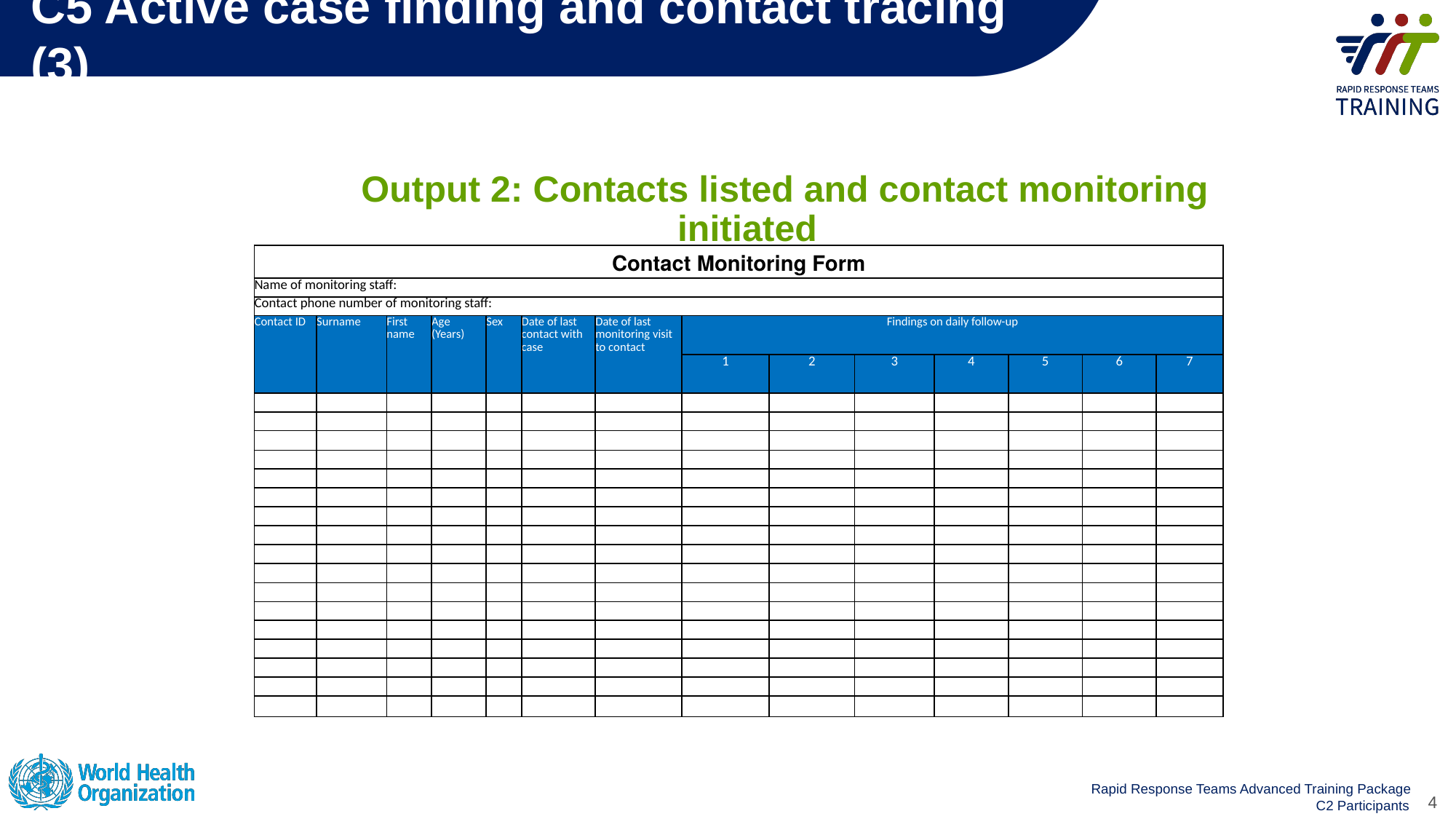

# C5 Active case finding and contact tracing (3)
Output 2: Contacts listed and contact monitoring initiated
| Contact Monitoring Form |  |  |  |  |  |  |  |  |  |  |  |  |  |
| --- | --- | --- | --- | --- | --- | --- | --- | --- | --- | --- | --- | --- | --- |
| Name of monitoring staff: |  |  |  |  |  |  |  |  |  |  |  |  |  |
| Contact phone number of monitoring staff: |  |  |  |  |  |  |  |  |  |  |  |  |  |
| Contact ID | Surname | First name | Age (Years) | Sex | Date of last contact with case | Date of last monitoring visit to contact | Findings on daily follow-up |  |  |  |  |  |  |
|  |  |  |  |  |  |  | 1 | 2 | 3 | 4 | 5 | 6 | 7 |
|  |  |  |  |  |  |  |  |  |  |  |  |  |  |
|  |  |  |  |  |  |  |  |  |  |  |  |  |  |
|  |  |  |  |  |  |  |  |  |  |  |  |  |  |
|  |  |  |  |  |  |  |  |  |  |  |  |  |  |
|  |  |  |  |  |  |  |  |  |  |  |  |  |  |
|  |  |  |  |  |  |  |  |  |  |  |  |  |  |
|  |  |  |  |  |  |  |  |  |  |  |  |  |  |
|  |  |  |  |  |  |  |  |  |  |  |  |  |  |
|  |  |  |  |  |  |  |  |  |  |  |  |  |  |
|  |  |  |  |  |  |  |  |  |  |  |  |  |  |
|  |  |  |  |  |  |  |  |  |  |  |  |  |  |
|  |  |  |  |  |  |  |  |  |  |  |  |  |  |
|  |  |  |  |  |  |  |  |  |  |  |  |  |  |
|  |  |  |  |  |  |  |  |  |  |  |  |  |  |
|  |  |  |  |  |  |  |  |  |  |  |  |  |  |
|  |  |  |  |  |  |  |  |  |  |  |  |  |  |
|  |  |  |  |  |  |  |  |  |  |  |  |  |  |